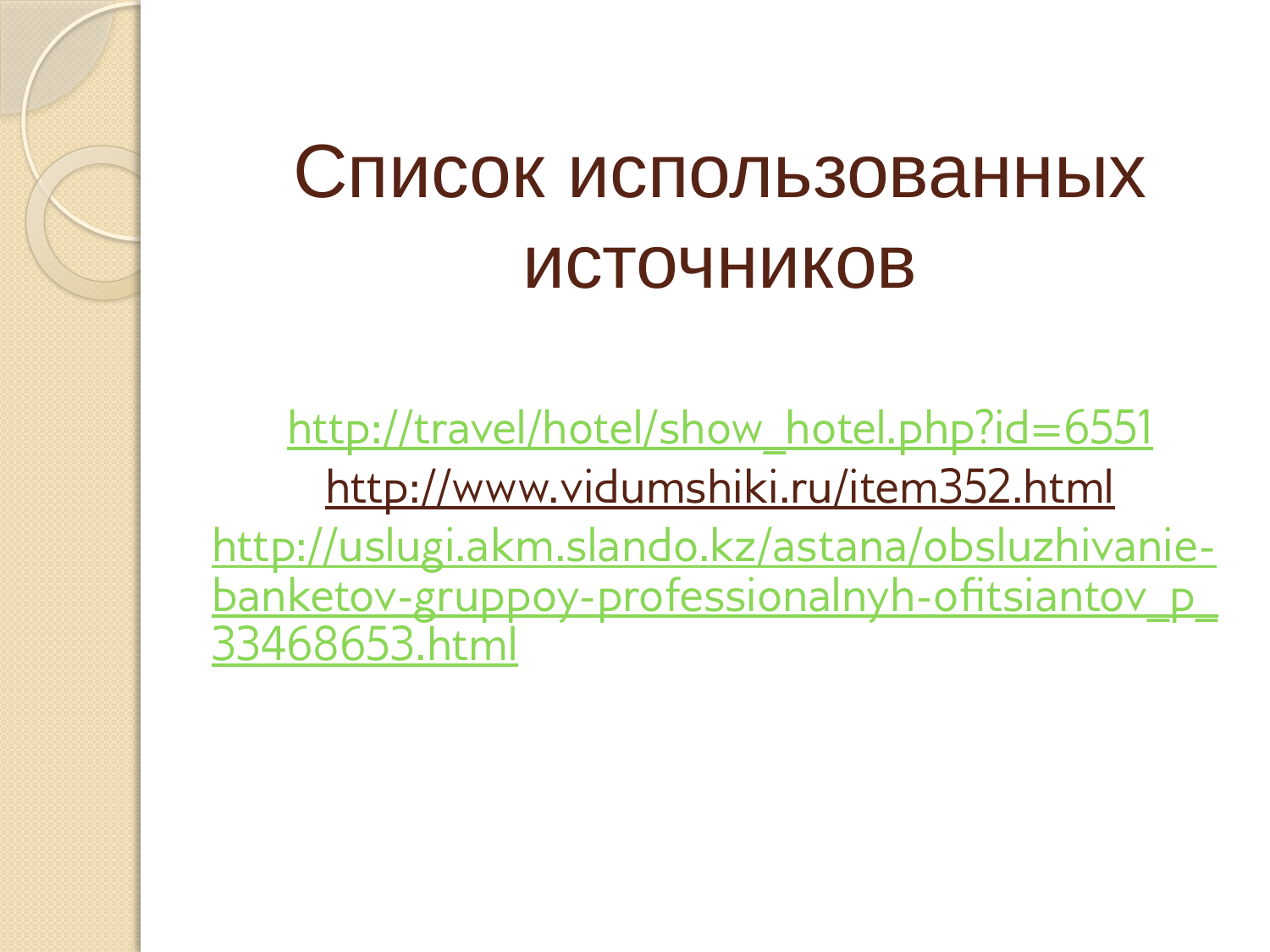

# Список использованных источников http://travel/hotel/show_hotel.php?id=6551 http://www.vidumshiki.ru/item352.html http://uslugi.akm.slando.kz/astana/obsluzhivanie-banketov-gruppoy-professionalnyh-ofitsiantov_p_33468653.html